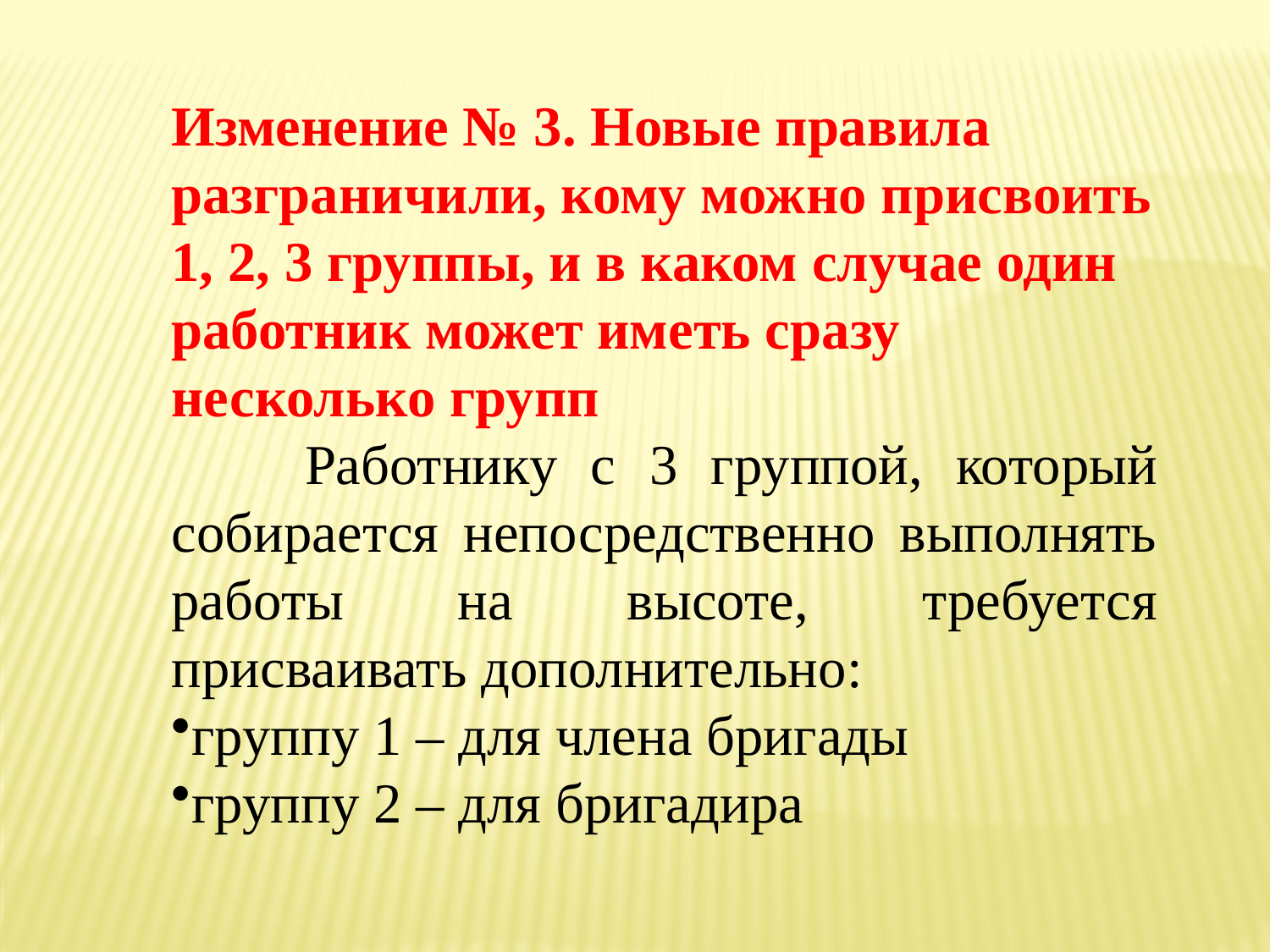

Изменение № 3. Новые правила разграничили, кому можно присвоить 1, 2, 3 группы, и в каком случае один работник может иметь сразу несколько групп
    Работнику с 3 группой, который собирается непосредственно выполнять работы на высоте, требуется присваивать дополнительно:
группу 1 – для члена бригады
группу 2 – для бригадира